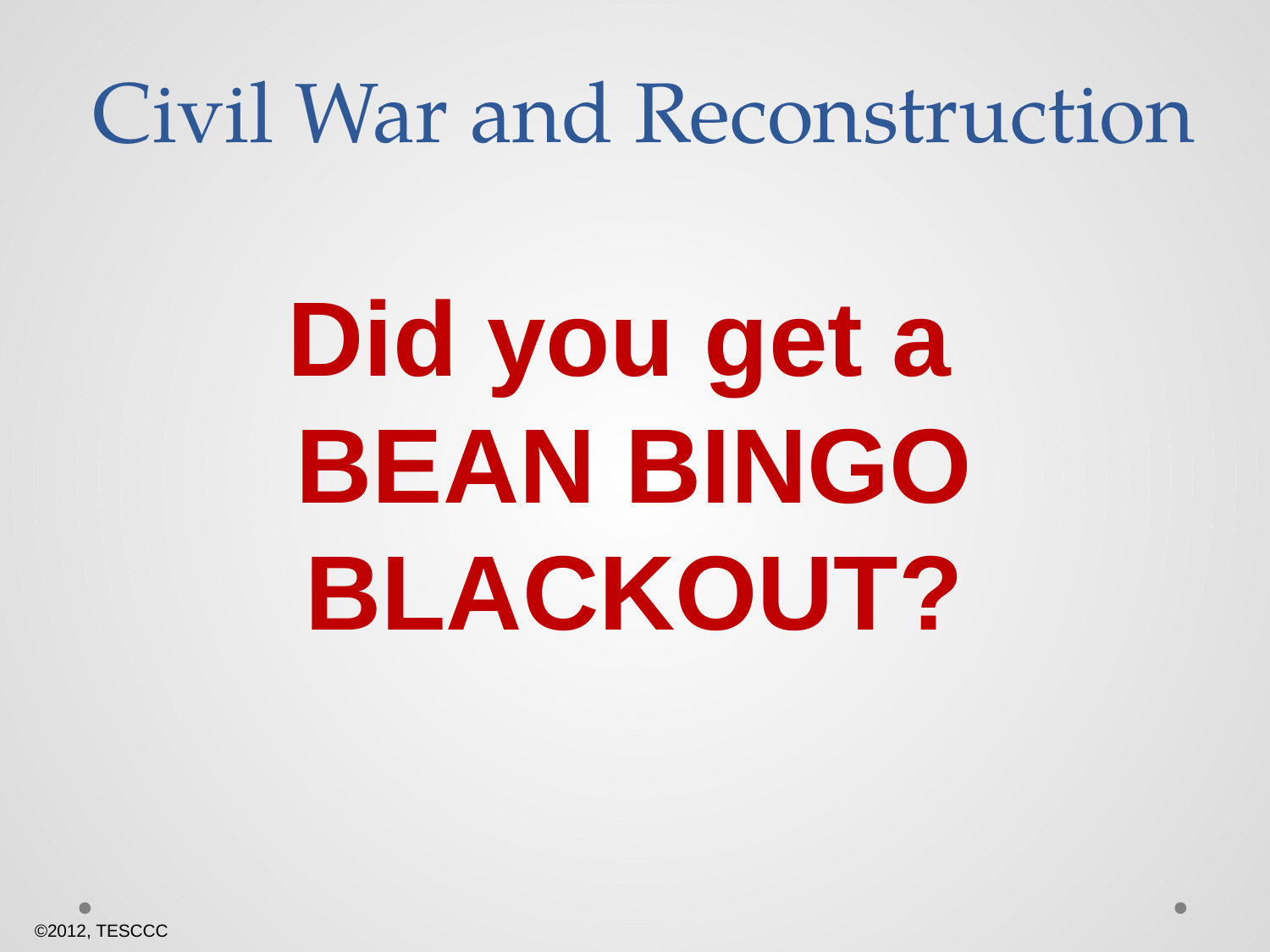

# Civil War and Reconstruction
Did you get a
BEAN BINGO BLACKOUT?

©2012, TESCCC